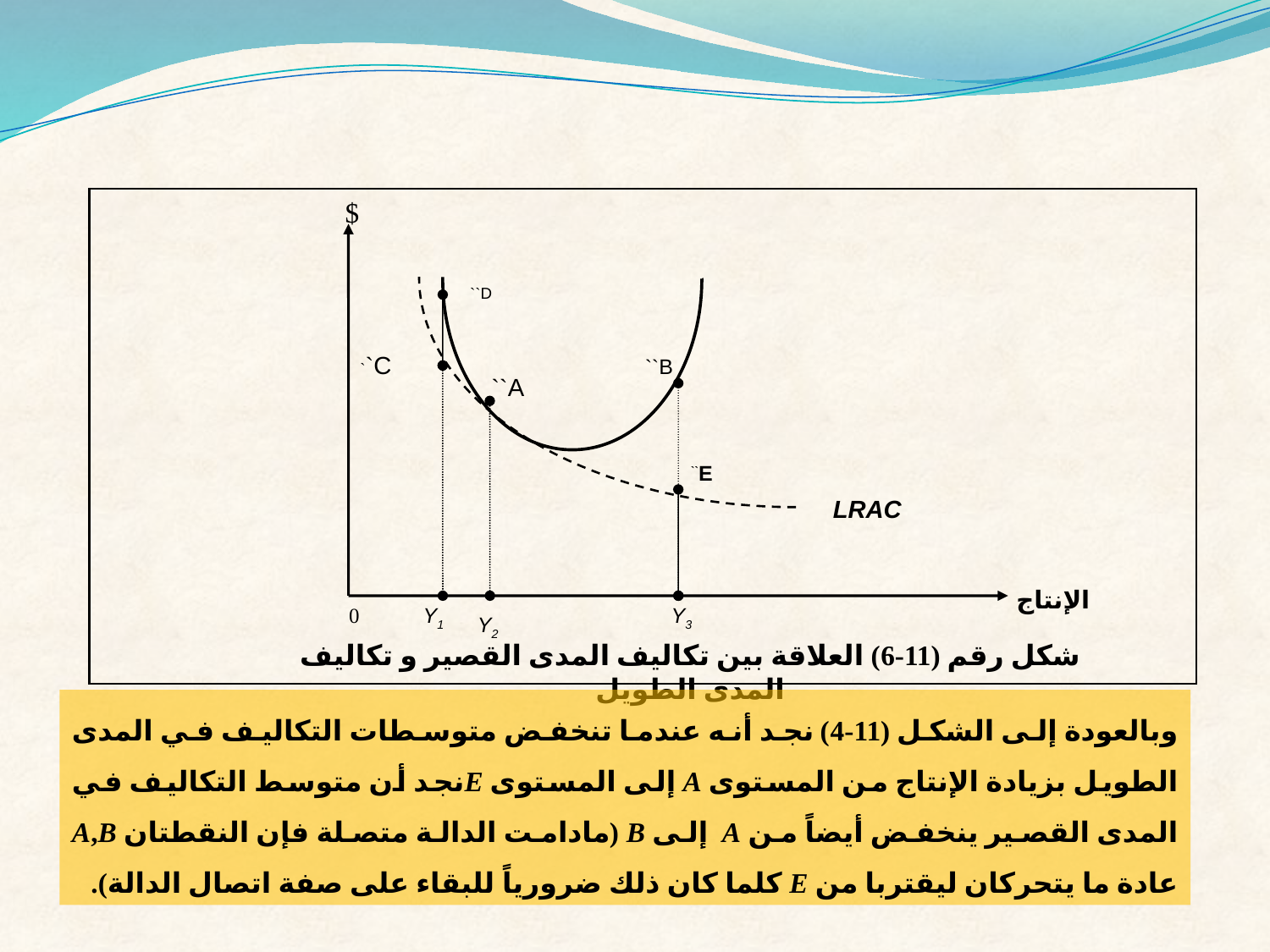

$

D``

    C``
B``

A``

E``
LRAC

الإنتاج
0

Y1
Y3
Y2
شكل رقم (11-6) العلاقة بين تكاليف المدى القصير و تكاليف المدى الطويل

وبالعودة إلى الشكل (11-4) نجد أنه عندما تنخفض متوسطات التكاليف في المدى الطويل بزيادة الإنتاج من المستوى A إلى المستوى Eنجد أن متوسط التكاليف في المدى القصير ينخفض أيضاً من A  إلى B (مادامت الدالة متصلة فإن النقطتان A,B عادة ما يتحركان ليقتربا من E كلما كان ذلك ضرورياً للبقاء على صفة اتصال الدالة).